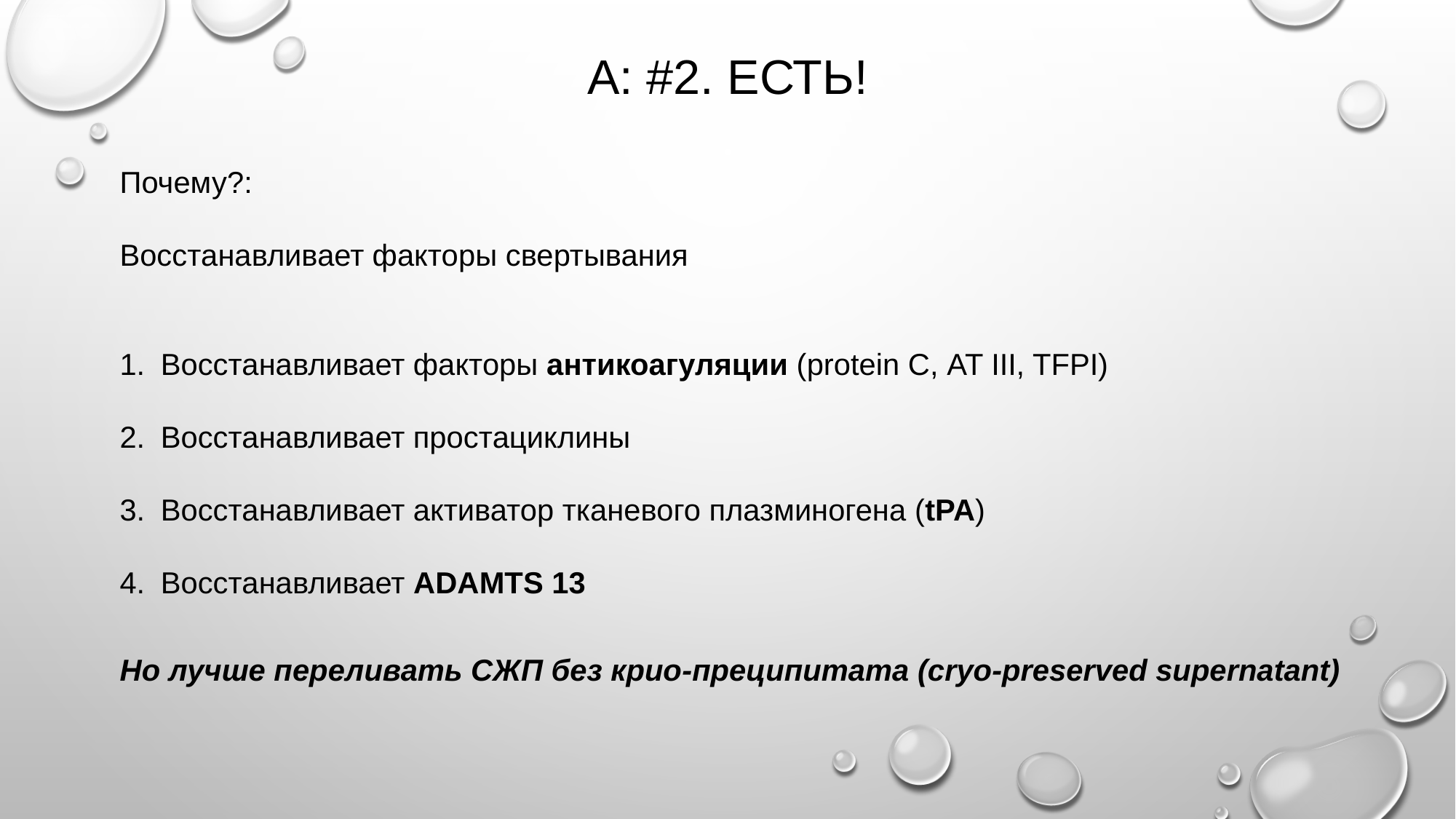

# A: #2. Есть!
Почему?:

Восстанавливает факторы свертывания

Восстанавливает факторы антикоагуляции (protein C, AT III, TFPI)

Восстанавливает простациклины

Восстанавливает активатор тканевого плазминогена (tPA)

Восстанавливает ADAMTS 13
Но лучше переливать СЖП без крио-преципитата (cryo-preserved supernatant)